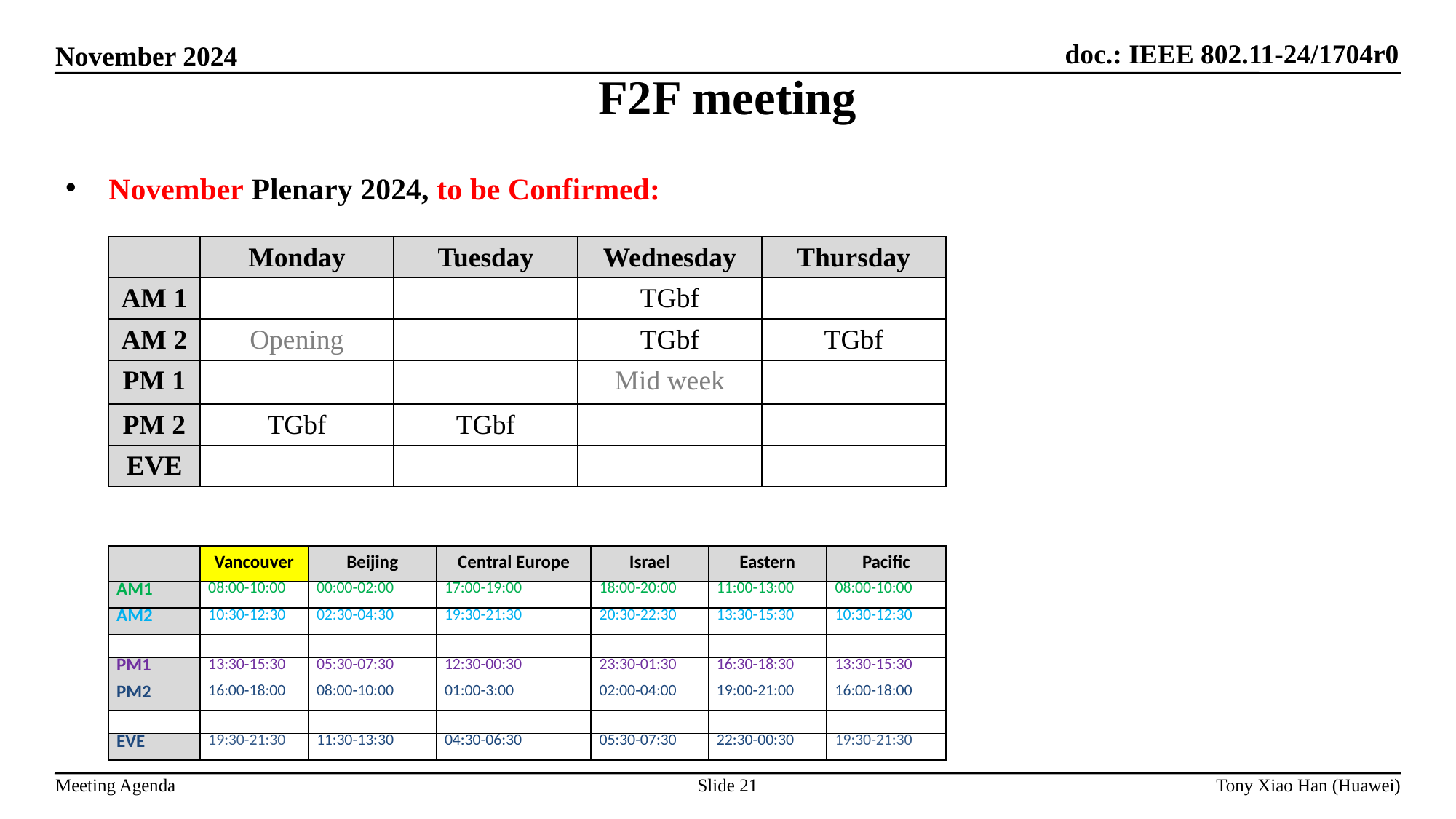

F2F meeting
November Plenary 2024, to be Confirmed:
|  | Monday | Tuesday | Wednesday | Thursday |
| --- | --- | --- | --- | --- |
| AM 1 |  |  | TGbf |  |
| AM 2 | Opening |  | TGbf | TGbf |
| PM 1 |  |  | Mid week |  |
| PM 2 | TGbf | TGbf |  |  |
| EVE |  |  |  |  |
|  | Vancouver | Beijing | Central Europe | Israel | Eastern | Pacific |
| --- | --- | --- | --- | --- | --- | --- |
| AM1 | 08:00-10:00 | 00:00-02:00 | 17:00-19:00 | 18:00-20:00 | 11:00-13:00 | 08:00-10:00 |
| AM2 | 10:30-12:30 | 02:30-04:30 | 19:30-21:30 | 20:30-22:30 | 13:30-15:30 | 10:30-12:30 |
|  |  |  |  |  |  |  |
| PM1 | 13:30-15:30 | 05:30-07:30 | 12:30-00:30 | 23:30-01:30 | 16:30-18:30 | 13:30-15:30 |
| PM2 | 16:00-18:00 | 08:00-10:00 | 01:00-3:00 | 02:00-04:00 | 19:00-21:00 | 16:00-18:00 |
|  |  |  |  |  |  |  |
| EVE | 19:30-21:30 | 11:30-13:30 | 04:30-06:30 | 05:30-07:30 | 22:30-00:30 | 19:30-21:30 |